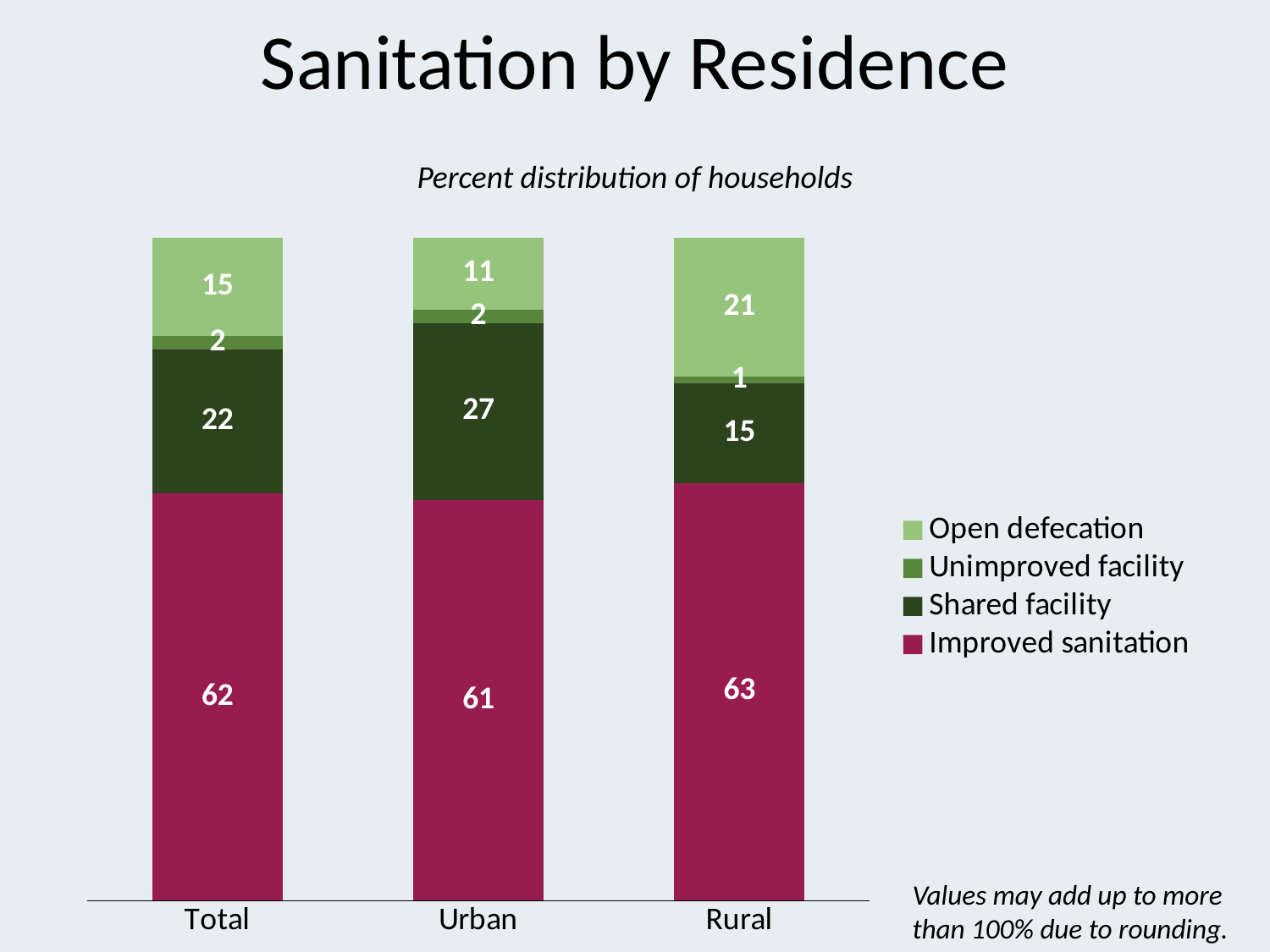

# Sanitation by Residence
Percent distribution of households

### Chart

| Category | Improved sanitation | Shared facility | Unimproved facility | Open defecation |
|---|---|---|---|---|
| Total | 62.0 | 22.0 | 2.0 | 15.0 |
| Urban | 61.0 | 27.0 | 2.0 | 11.0 |
| Rural | 63.0 | 15.0 | 1.0 | 21.0 |
Values may add up to more than 100% due to rounding.